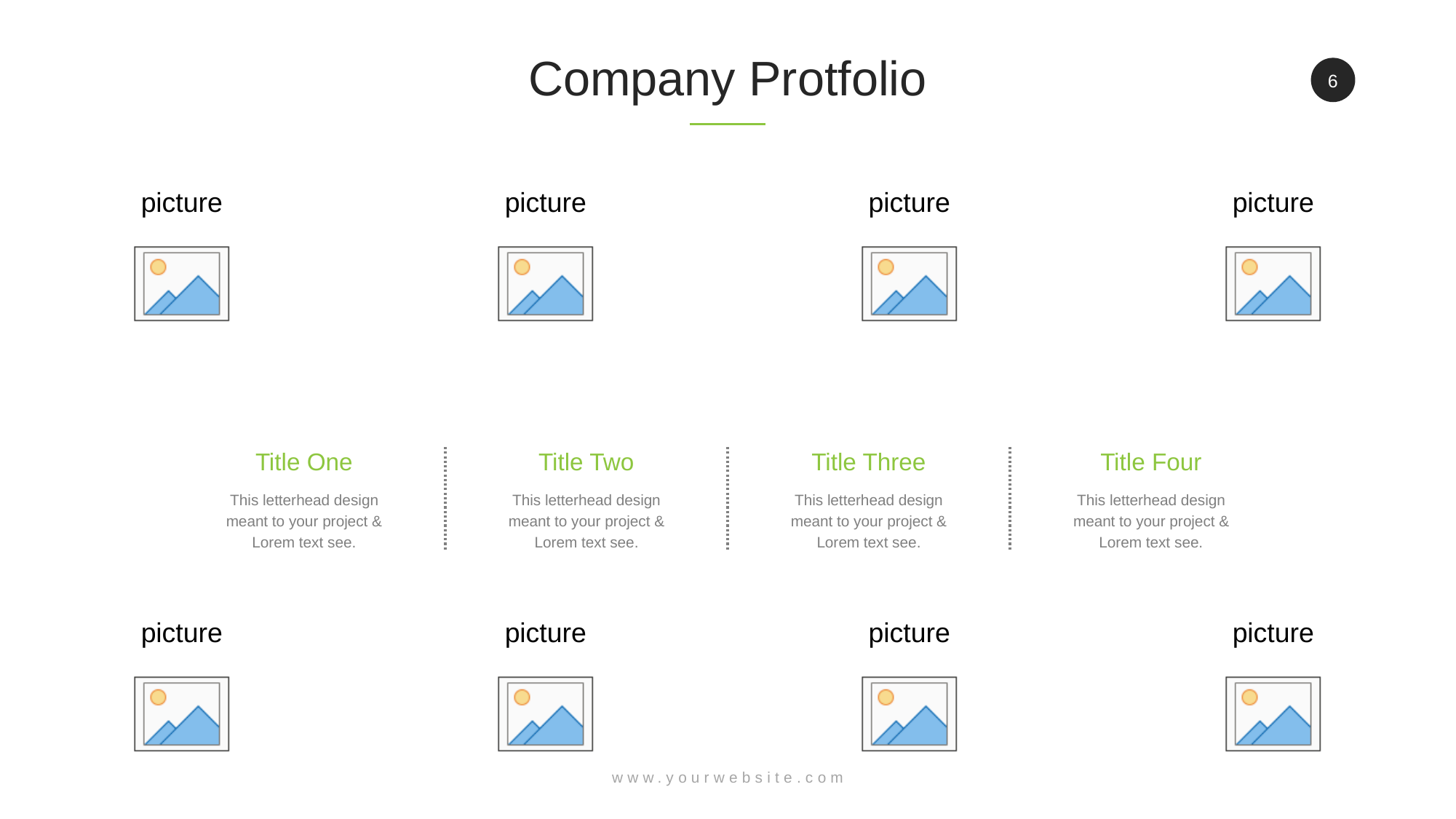

# Company Protfolio
6

Title One
This letterhead design meant to your project &
Lorem text see.
Title Two
This letterhead design meant to your project &
Lorem text see.
Title Three
This letterhead design meant to your project &
Lorem text see.
Title Four
This letterhead design meant to your project &
Lorem text see.

www.yourwebsite.com